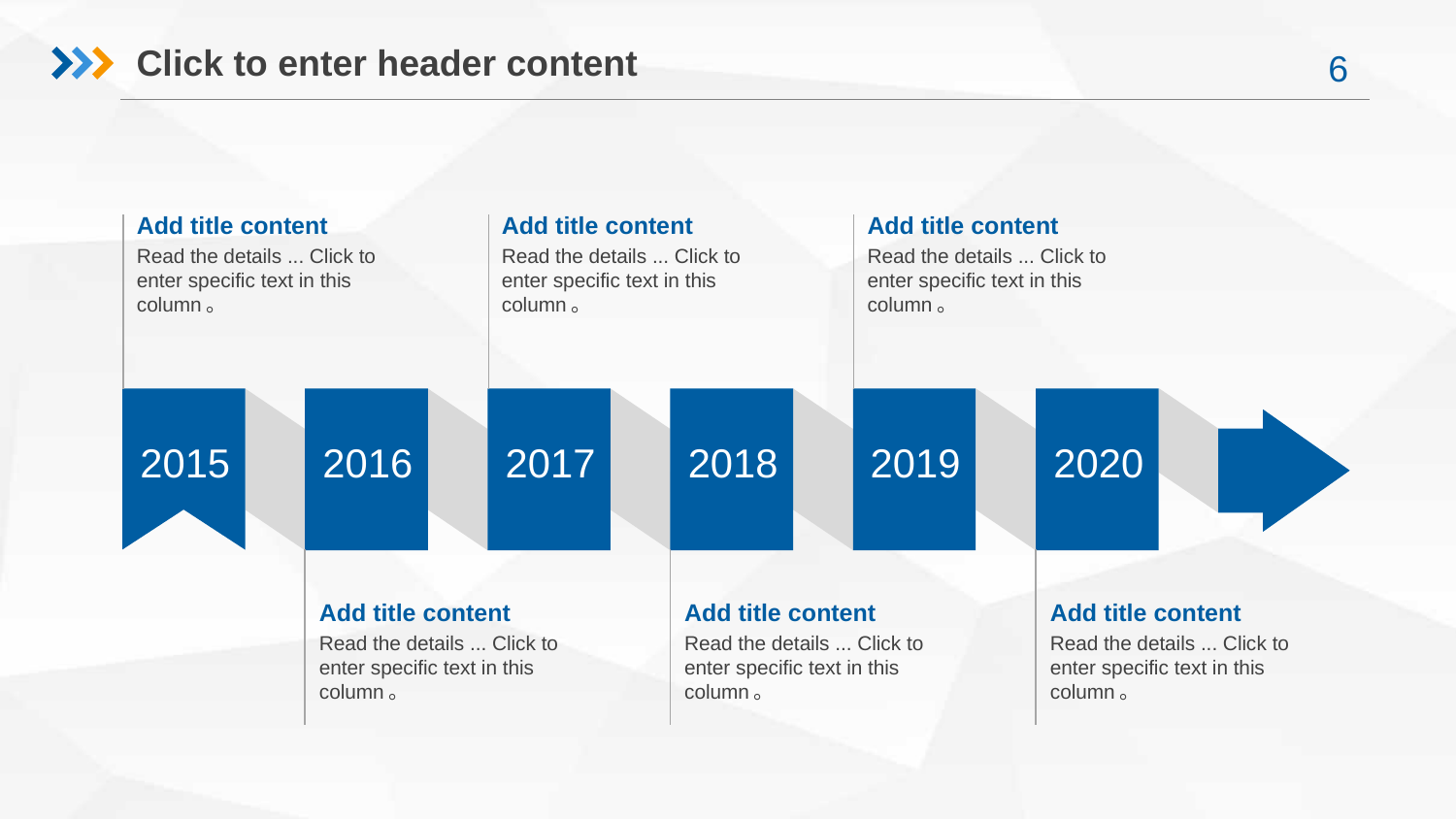

Click to enter header content
Add title content
Read the details ... Click to enter specific text in this column。
Add title content
Read the details ... Click to enter specific text in this column。
Add title content
Read the details ... Click to enter specific text in this column。

2015

2016

2017

2018

2019

2020

Add title content
Read the details ... Click to enter specific text in this column。
Add title content
Read the details ... Click to enter specific text in this column。
Add title content
Read the details ... Click to enter specific text in this column。